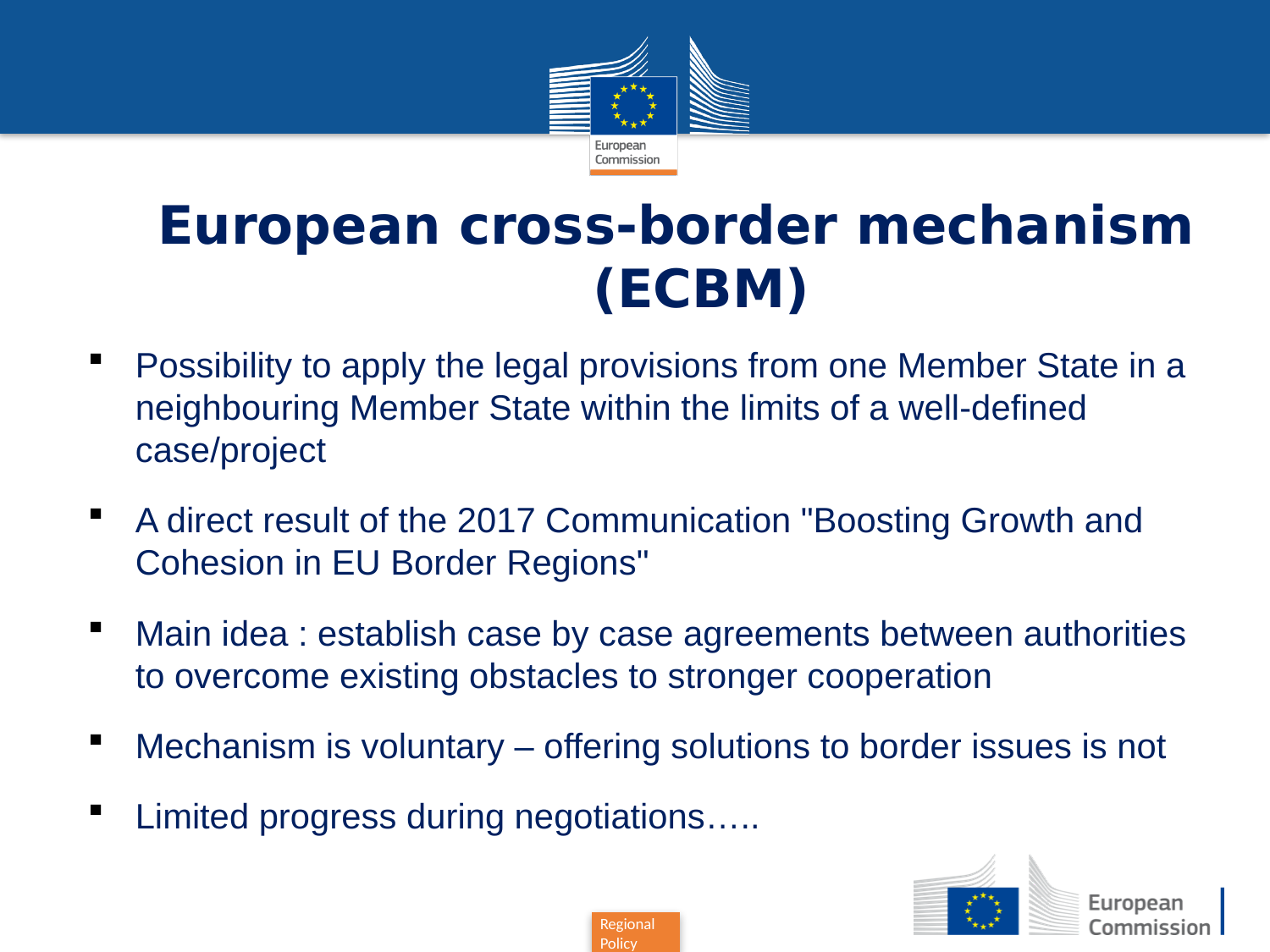

# European cross-border mechanism (ECBM)
Possibility to apply the legal provisions from one Member State in a neighbouring Member State within the limits of a well-defined case/project
A direct result of the 2017 Communication "Boosting Growth and Cohesion in EU Border Regions"
Main idea : establish case by case agreements between authorities to overcome existing obstacles to stronger cooperation
Mechanism is voluntary – offering solutions to border issues is not
Limited progress during negotiations…..